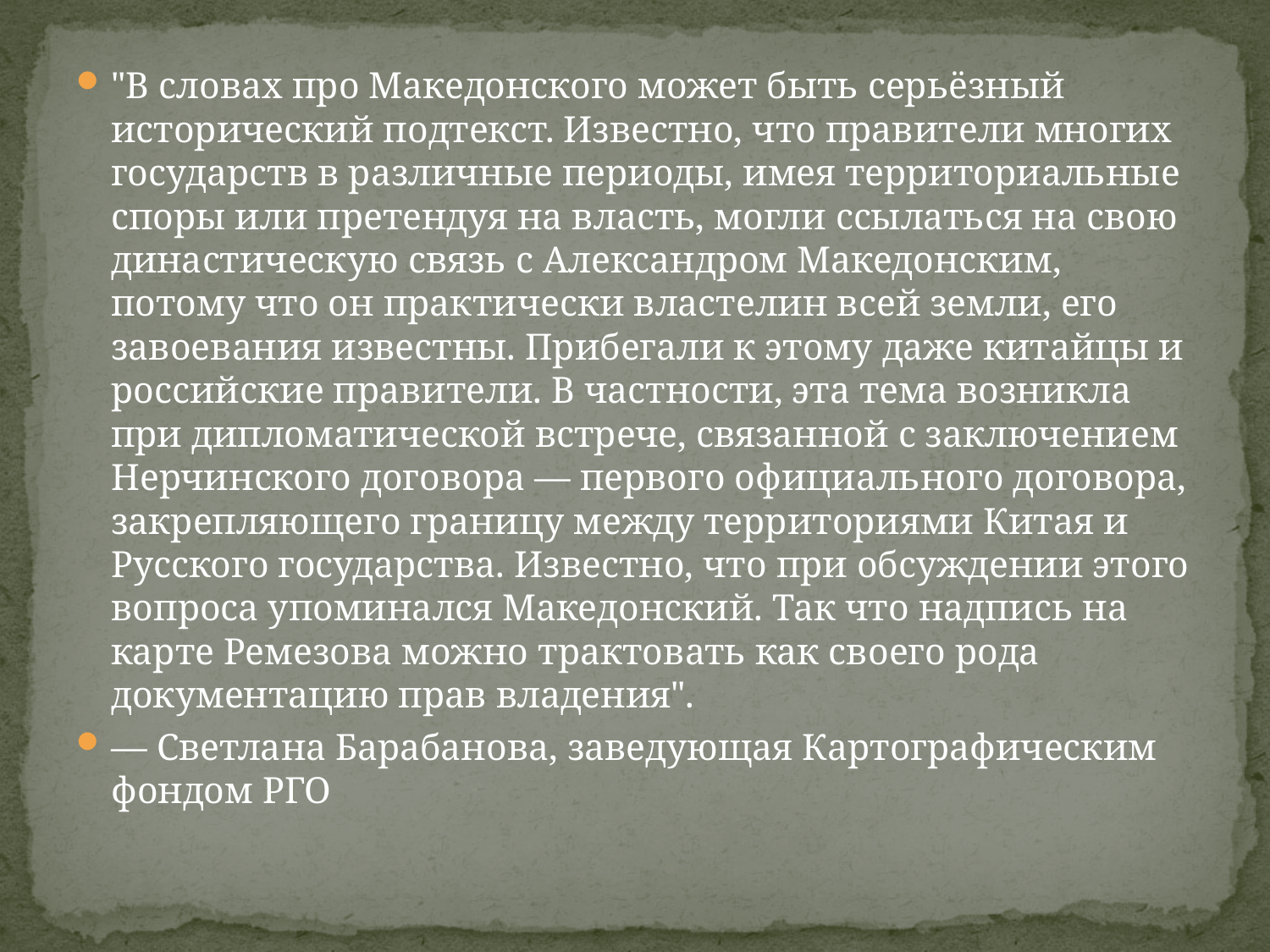

"В словах про Македонского может быть серьёзный исторический подтекст. Известно, что правители многих государств в различные периоды, имея территориальные споры или претендуя на власть, могли ссылаться на свою династическую связь с Александром Македонским, потому что он практически властелин всей земли, его завоевания известны. Прибегали к этому даже китайцы и российские правители. В частности, эта тема возникла при дипломатической встрече, связанной с заключением Нерчинского договора — первого официального договора, закрепляющего границу между территориями Китая и Русского государства. Известно, что при обсуждении этого вопроса упоминался Македонский. Так что надпись на карте Ремезова можно трактовать как своего рода документацию прав владения".
— Светлана Барабанова, заведующая Картографическим фондом РГО